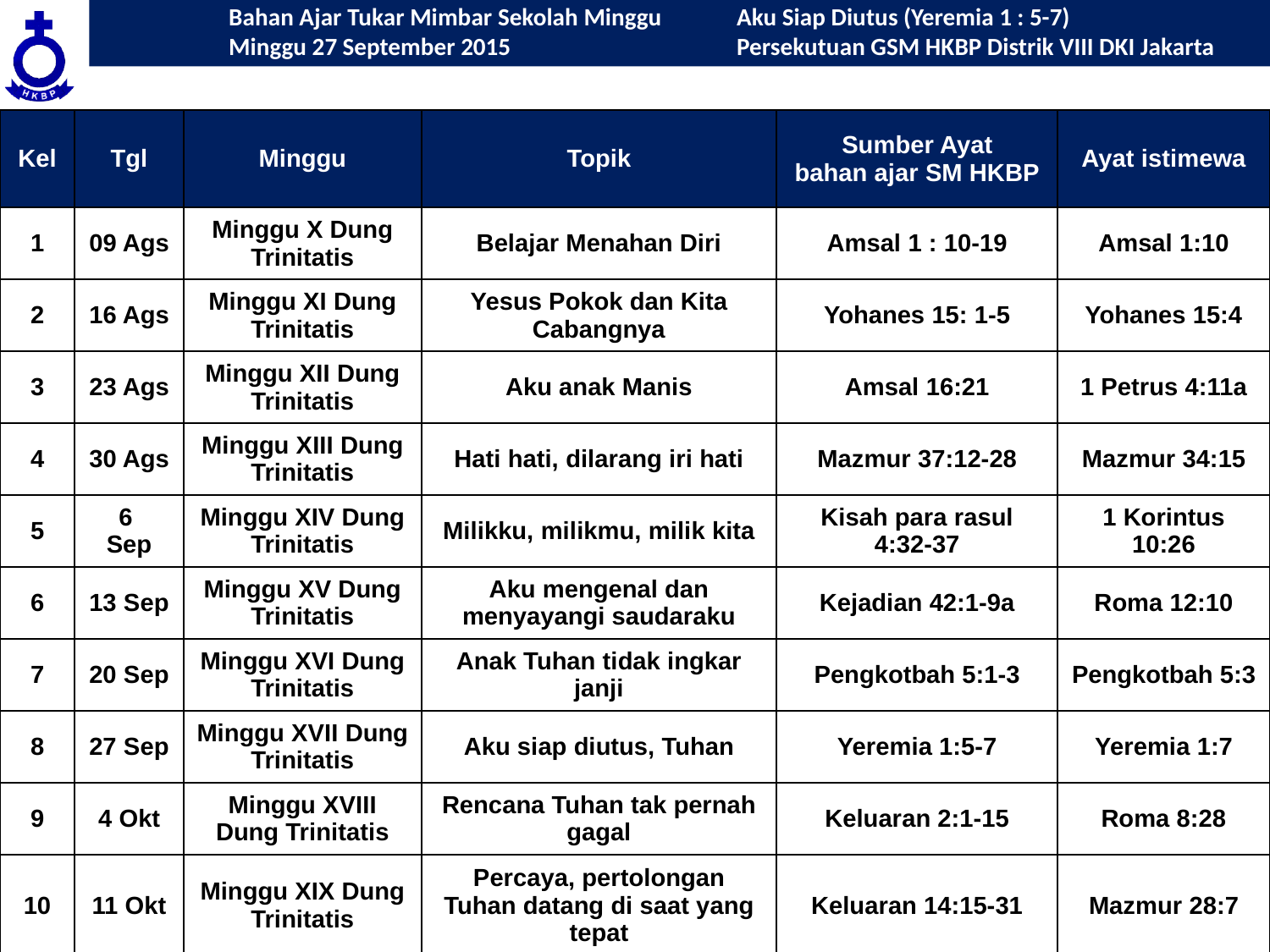

| Kel | Tgl | Minggu | Topik | Sumber Ayat bahan ajar SM HKBP | Ayat istimewa |
| --- | --- | --- | --- | --- | --- |
| 1 | 09 Ags | Minggu X Dung Trinitatis | Belajar Menahan Diri | Amsal 1 : 10-19 | Amsal 1:10 |
| 2 | 16 Ags | Minggu XI Dung Trinitatis | Yesus Pokok dan Kita Cabangnya | Yohanes 15: 1-5 | Yohanes 15:4 |
| 3 | 23 Ags | Minggu XII Dung Trinitatis | Aku anak Manis | Amsal 16:21 | 1 Petrus 4:11a |
| 4 | 30 Ags | Minggu XIII Dung Trinitatis | Hati hati, dilarang iri hati | Mazmur 37:12-28 | Mazmur 34:15 |
| 5 | 6 Sep | Minggu XIV Dung Trinitatis | Milikku, milikmu, milik kita | Kisah para rasul 4:32-37 | 1 Korintus 10:26 |
| 6 | 13 Sep | Minggu XV Dung Trinitatis | Aku mengenal dan menyayangi saudaraku | Kejadian 42:1-9a | Roma 12:10 |
| 7 | 20 Sep | Minggu XVI Dung Trinitatis | Anak Tuhan tidak ingkar janji | Pengkotbah 5:1-3 | Pengkotbah 5:3 |
| 8 | 27 Sep | Minggu XVII Dung Trinitatis | Aku siap diutus, Tuhan | Yeremia 1:5-7 | Yeremia 1:7 |
| 9 | 4 Okt | Minggu XVIII Dung Trinitatis | Rencana Tuhan tak pernah gagal | Keluaran 2:1-15 | Roma 8:28 |
| 10 | 11 Okt | Minggu XIX Dung Trinitatis | Percaya, pertolongan Tuhan datang di saat yang tepat | Keluaran 14:15-31 | Mazmur 28:7 |
YEREMIA 1 : 7

Tetapi TUHAN berfirman kepadaku: "Janganlah katakan: Aku ini masih muda, tetapi kepada siapapun engkau Kuutus, haruslah engkau pergi, dan apapun yang Kuperintahkan kepadamu, haruslah kausampaikan.